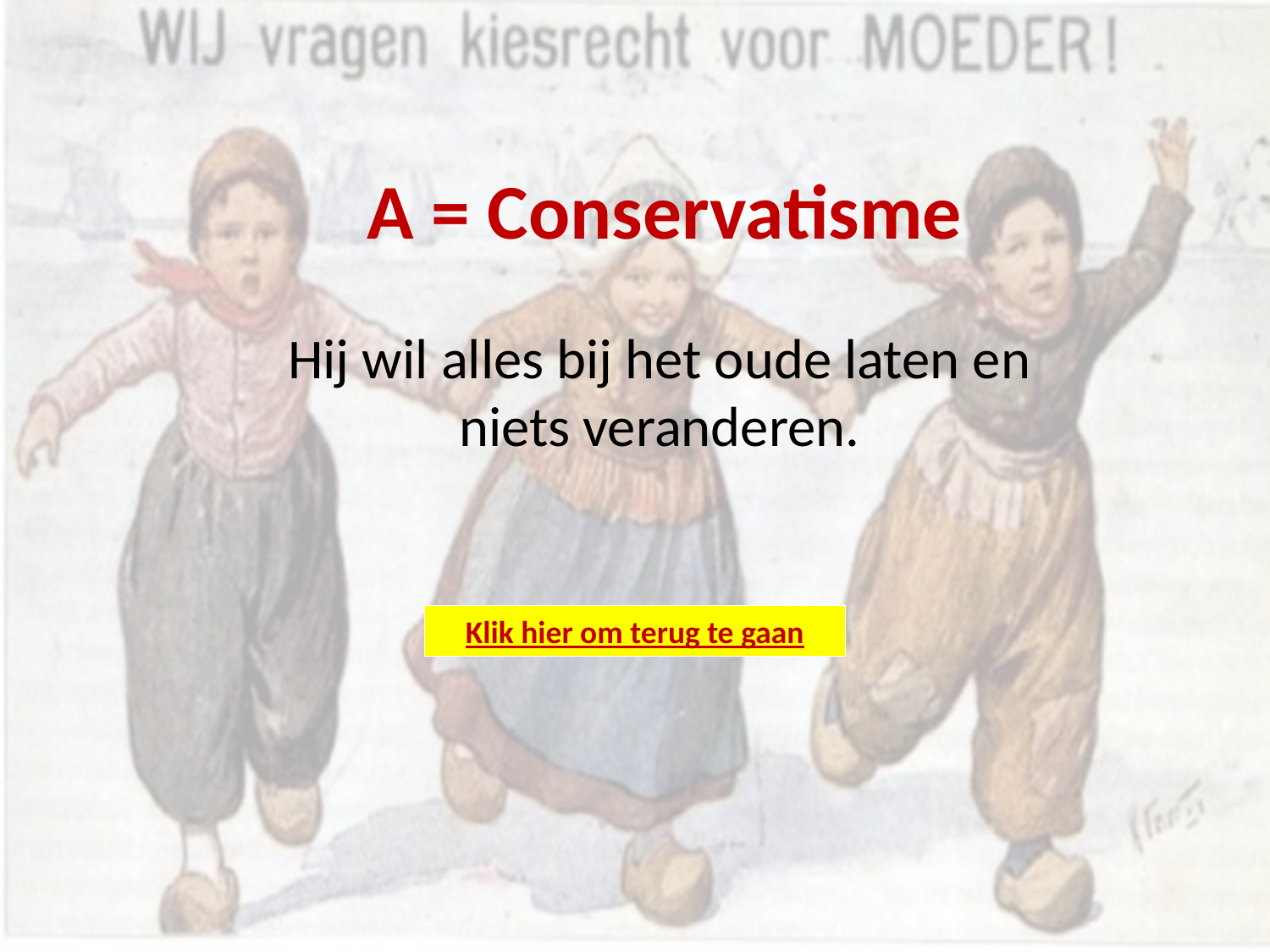

# A = Conservatisme
Hij wil alles bij het oude laten en niets veranderen.
Klik hier om terug te gaan